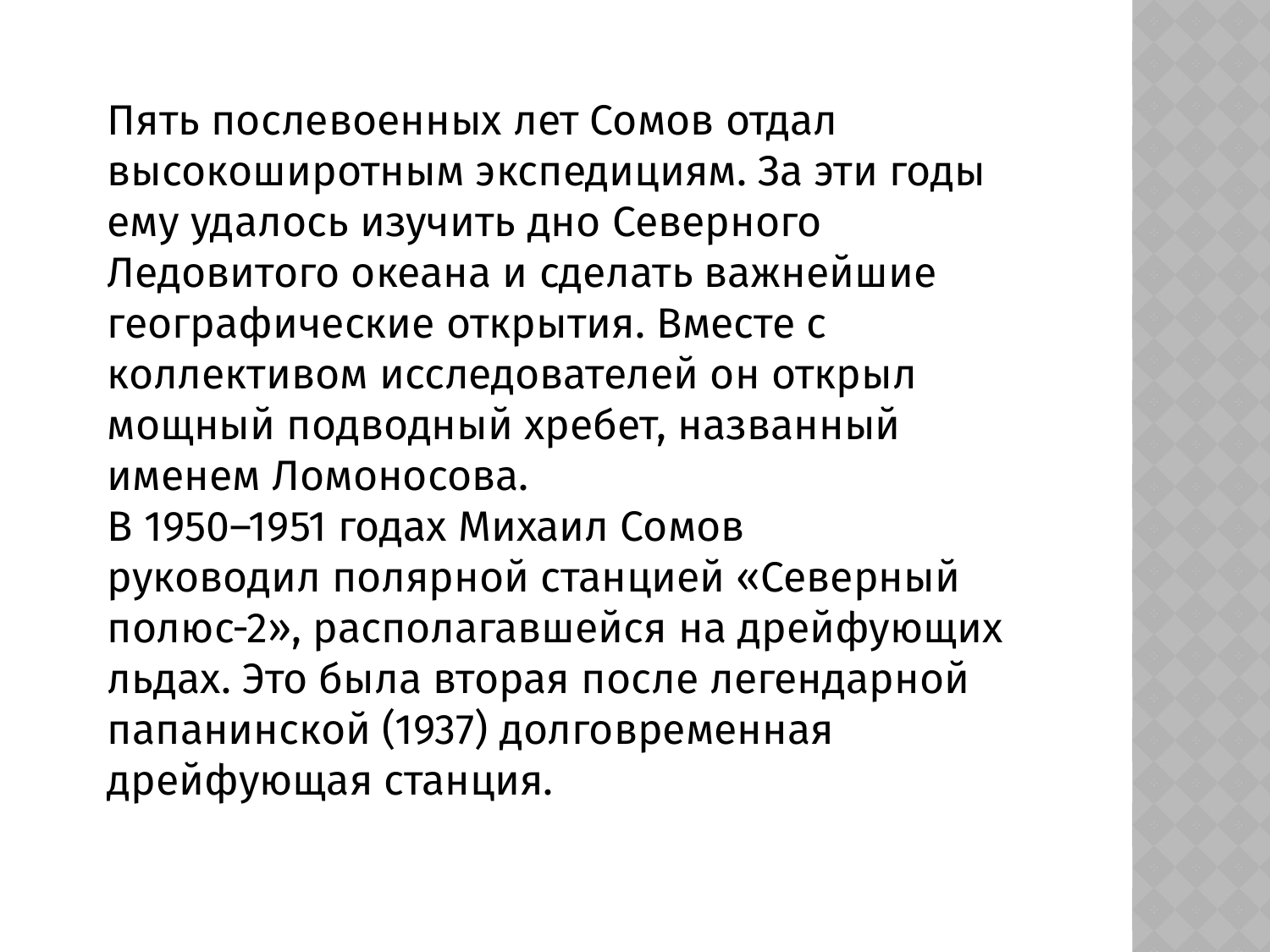

Пять послевоенных лет Сомов отдал высокоширотным экспедициям. За эти годы ему удалось изучить дно Северного Ледовитого океана и сделать важнейшие географические открытия. Вместе с коллективом исследователей он открыл мощный подводный хребет, названный именем Ломоносова.
В 1950–1951 годах Михаил Сомов руководил полярной станцией «Северный полюс-2», располагавшейся на дрейфующих льдах. Это была вторая после легендарной папанинской (1937) долговременная дрейфующая станция.